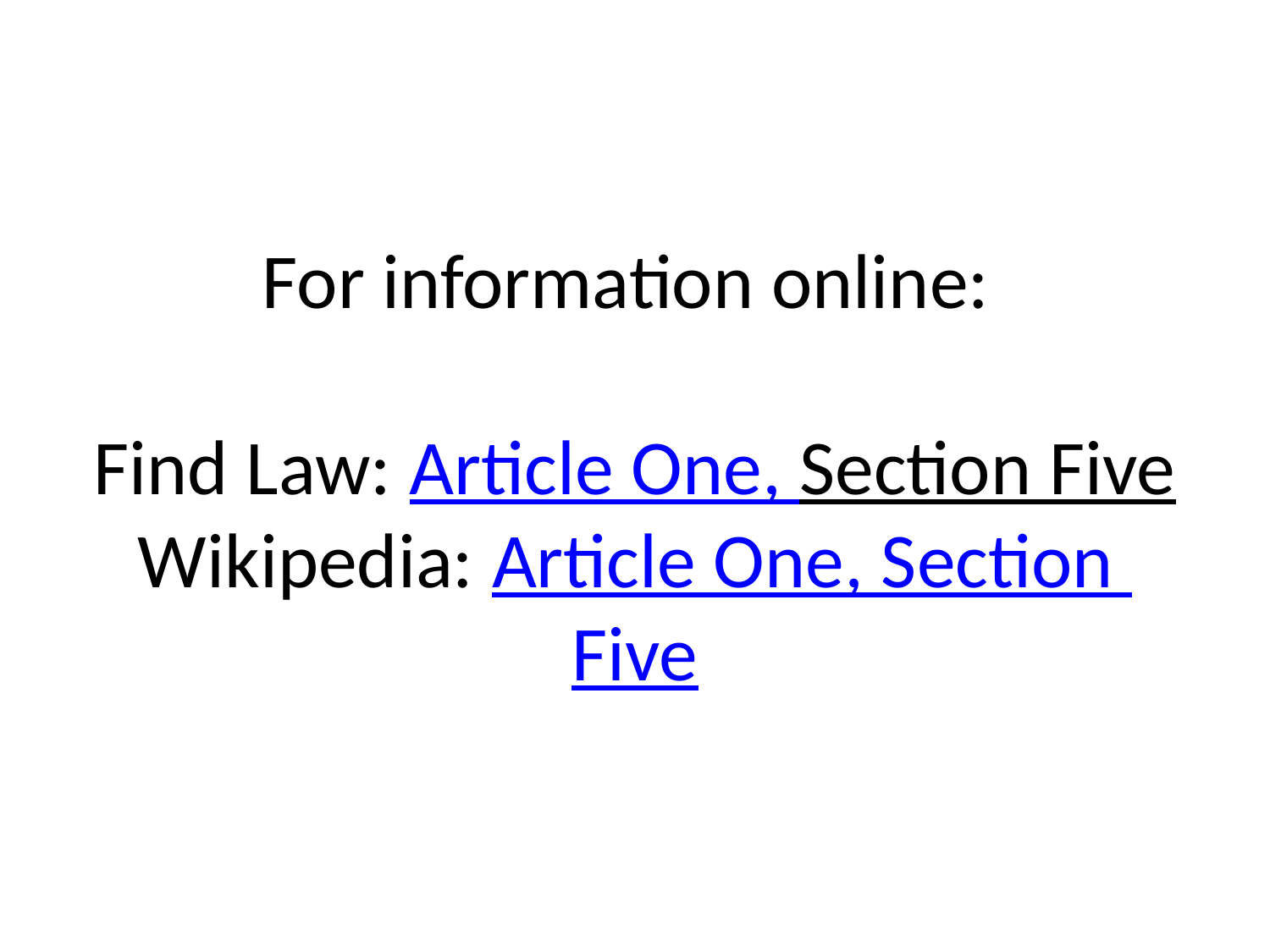

# For information online: Find Law: Article One, Section Five Wikipedia: Article One, Section Five